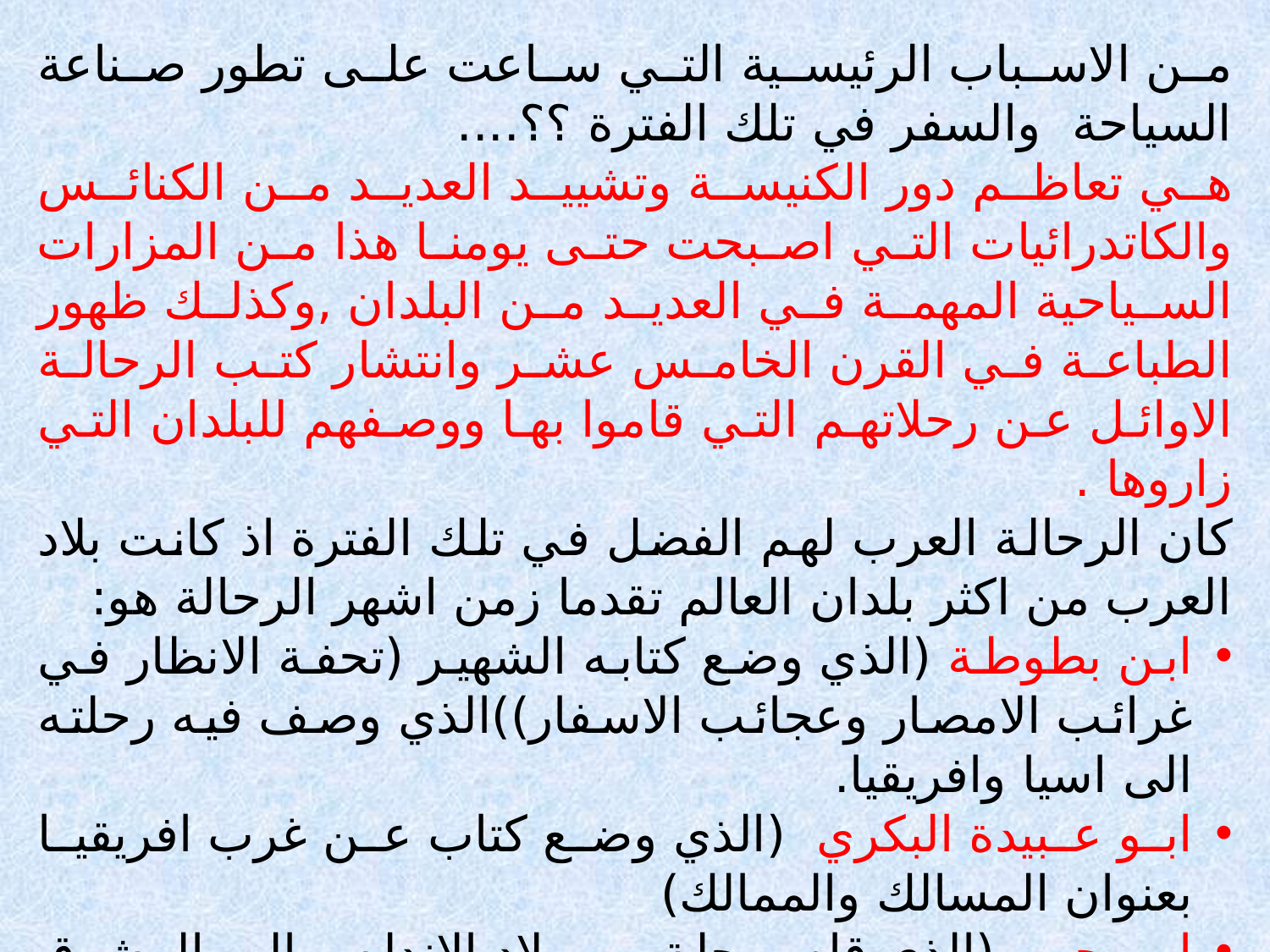

من الاسباب الرئيسية التي ساعت على تطور صناعة السياحة  والسفر في تلك الفترة ؟؟....
هي تعاظم دور الكنيسة وتشييد العديد من الكنائس والكاتدرائيات التي اصبحت حتى يومنا هذا من المزارات السياحية المهمة في العديد من البلدان ,وكذلك ظهور الطباعة في القرن الخامس عشر وانتشار كتب الرحالة الاوائل عن رحلاتهم التي قاموا بها ووصفهم للبلدان التي زاروها .
كان الرحالة العرب لهم الفضل في تلك الفترة اذ كانت بلاد العرب من اكثر بلدان العالم تقدما زمن اشهر الرحالة هو:
ابن بطوطة (الذي وضع كتابه الشهير (تحفة الانظار في غرائب الامصار وعجائب الاسفار))الذي وصف فيه رحلته الى اسيا وافريقيا.
ابو عبيدة البكري  (الذي وضع كتاب عن غرب افريقيا بعنوان المسالك والممالك)
ابن جبير (الذي قام برحلة من بلاد الاندلس الى المشرق العربي)